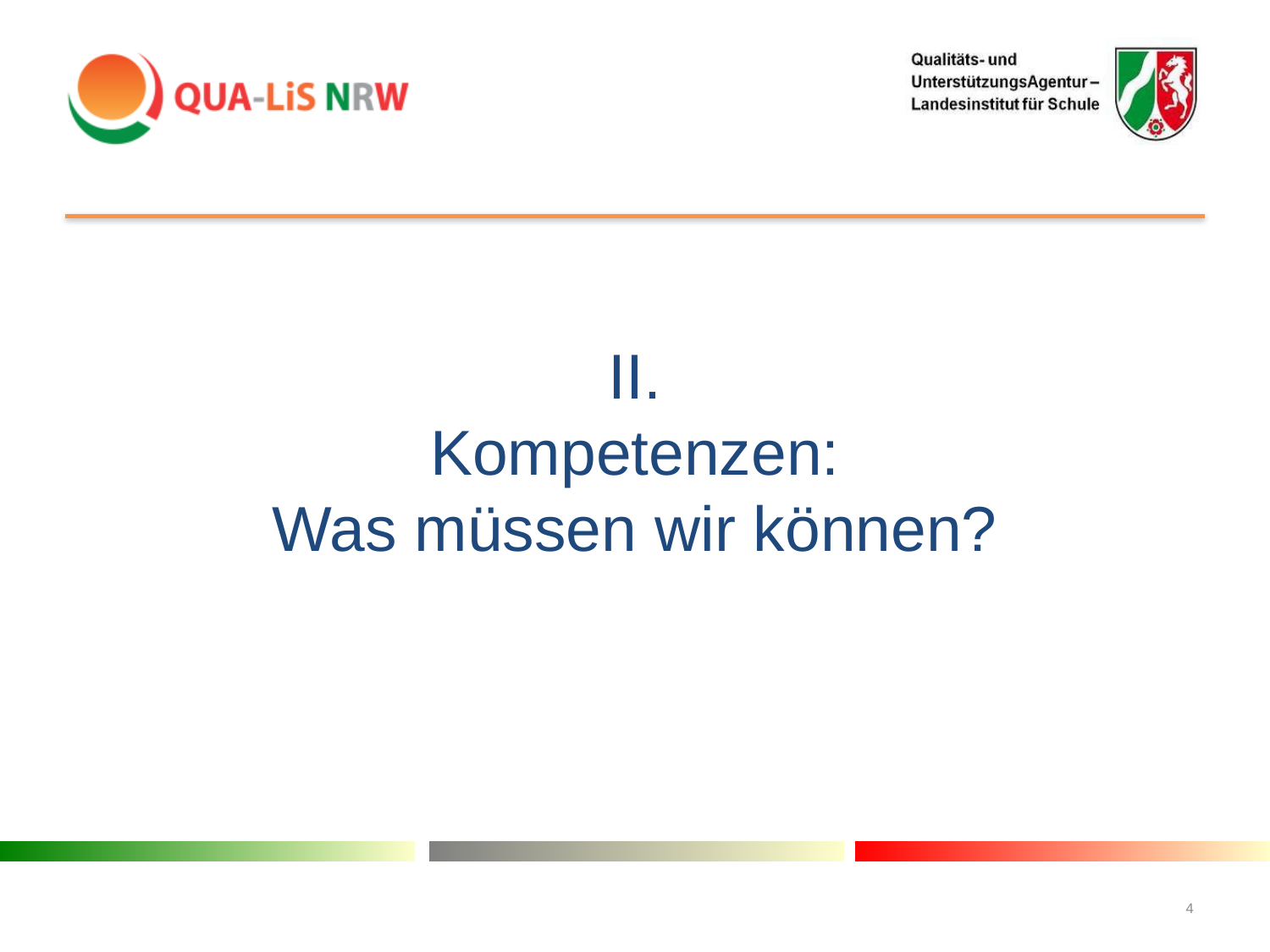

II.
Kompetenzen:
Was müssen wir können?
4